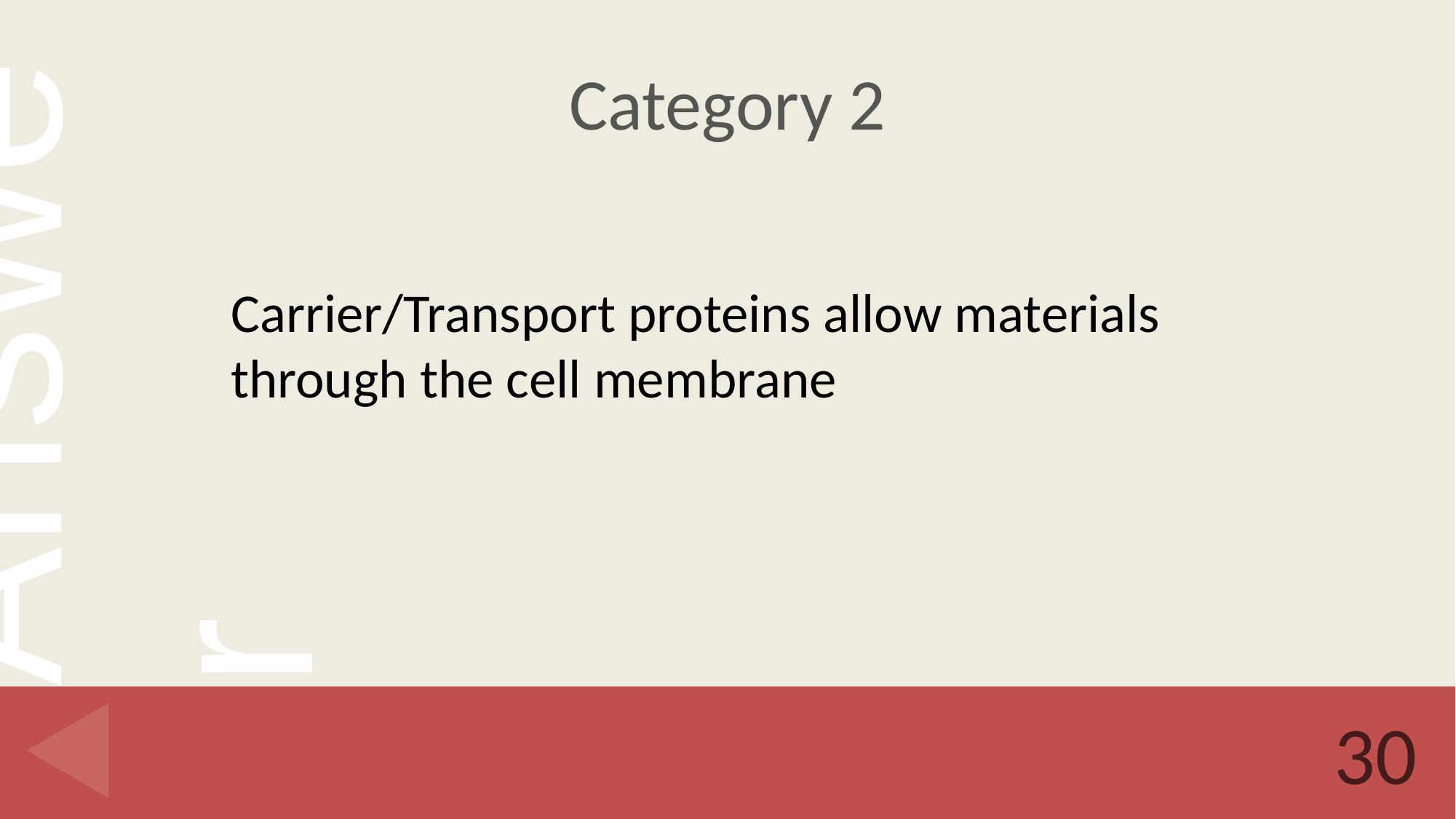

# Category 2
Carrier/Transport proteins allow materials through the cell membrane
30